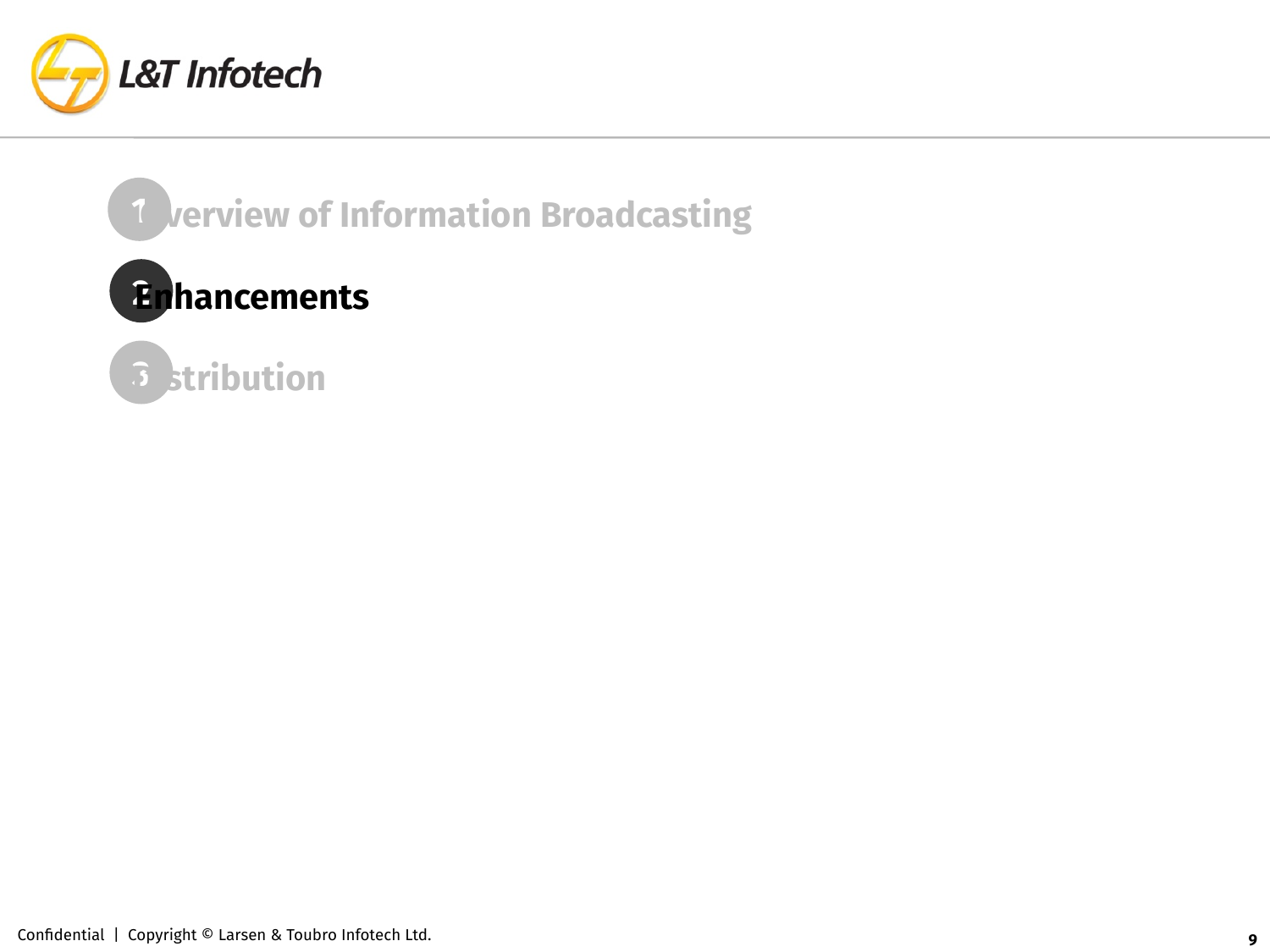

1
Overview of Information Broadcasting
2
Enhancements
3
Distribution
Confidential  |  Copyright © Larsen & Toubro Infotech Ltd.
9